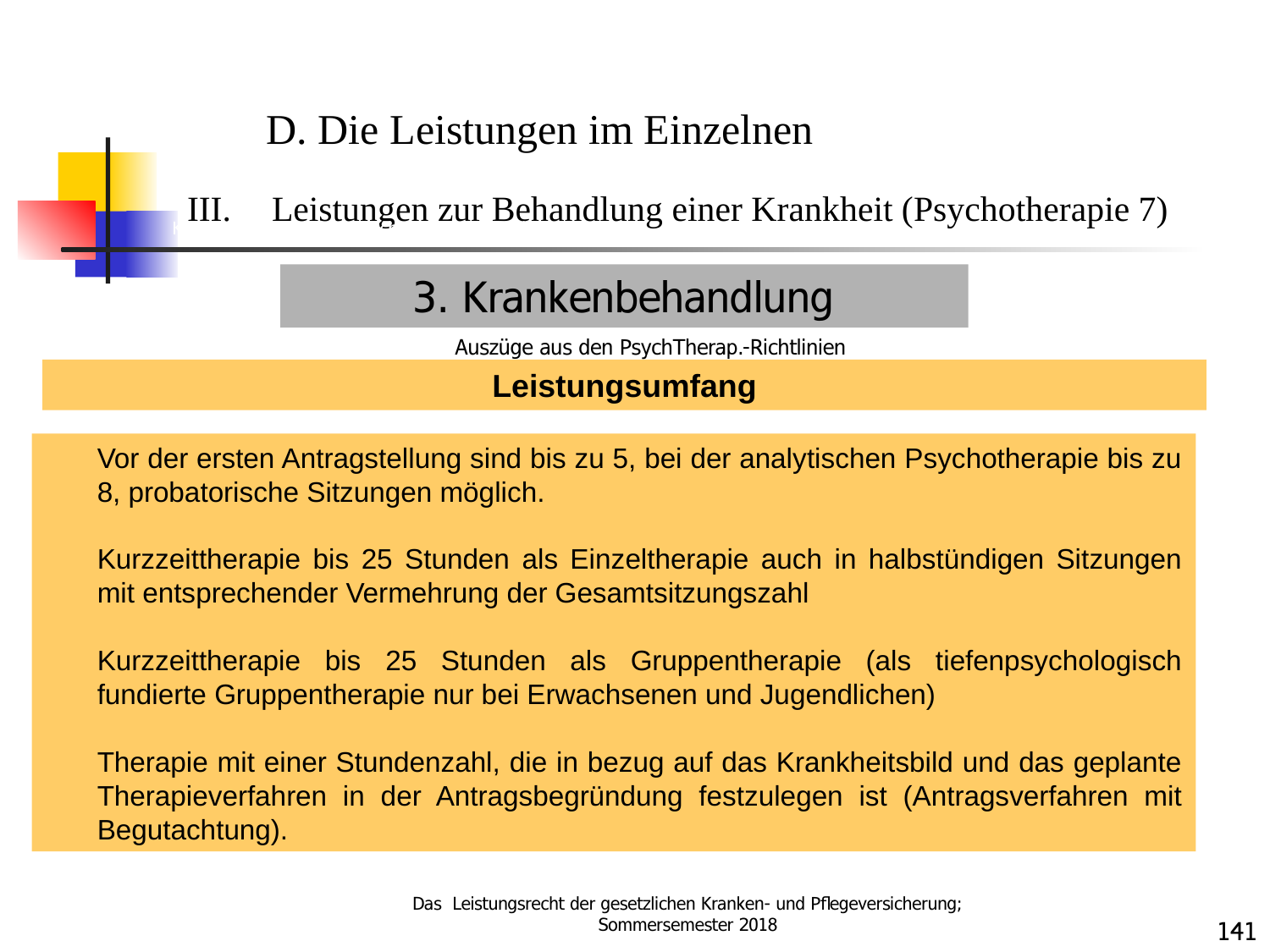

Krankenbehandlung 7 (Psychotherap. Behandlung)
D. Die Leistungen im Einzelnen

Leistungen zur Behandlung einer Krankheit (Psychotherapie 7)
3. Krankenbehandlung
Auszüge aus den PsychTherap.-Richtlinien
Leistungsumfang
Vor der ersten Antragstellung sind bis zu 5, bei der analytischen Psychotherapie bis zu 8, probatorische Sitzungen möglich.

Kurzzeittherapie bis 25 Stunden als Einzeltherapie auch in halbstündigen Sitzungen mit entsprechender Vermehrung der Gesamtsitzungszahl

Kurzzeittherapie bis 25 Stunden als Gruppentherapie (als tiefenpsychologisch fundierte Gruppentherapie nur bei Erwachsenen und Jugendlichen)

Therapie mit einer Stundenzahl, die in bezug auf das Krankheitsbild und das geplante Therapieverfahren in der Antragsbegründung festzulegen ist (Antragsverfahren mit Begutachtung).
Krankheit
Das  Leistungsrecht der gesetzlichen Kranken- und Pflegeversicherung; Sommersemester 2018
141